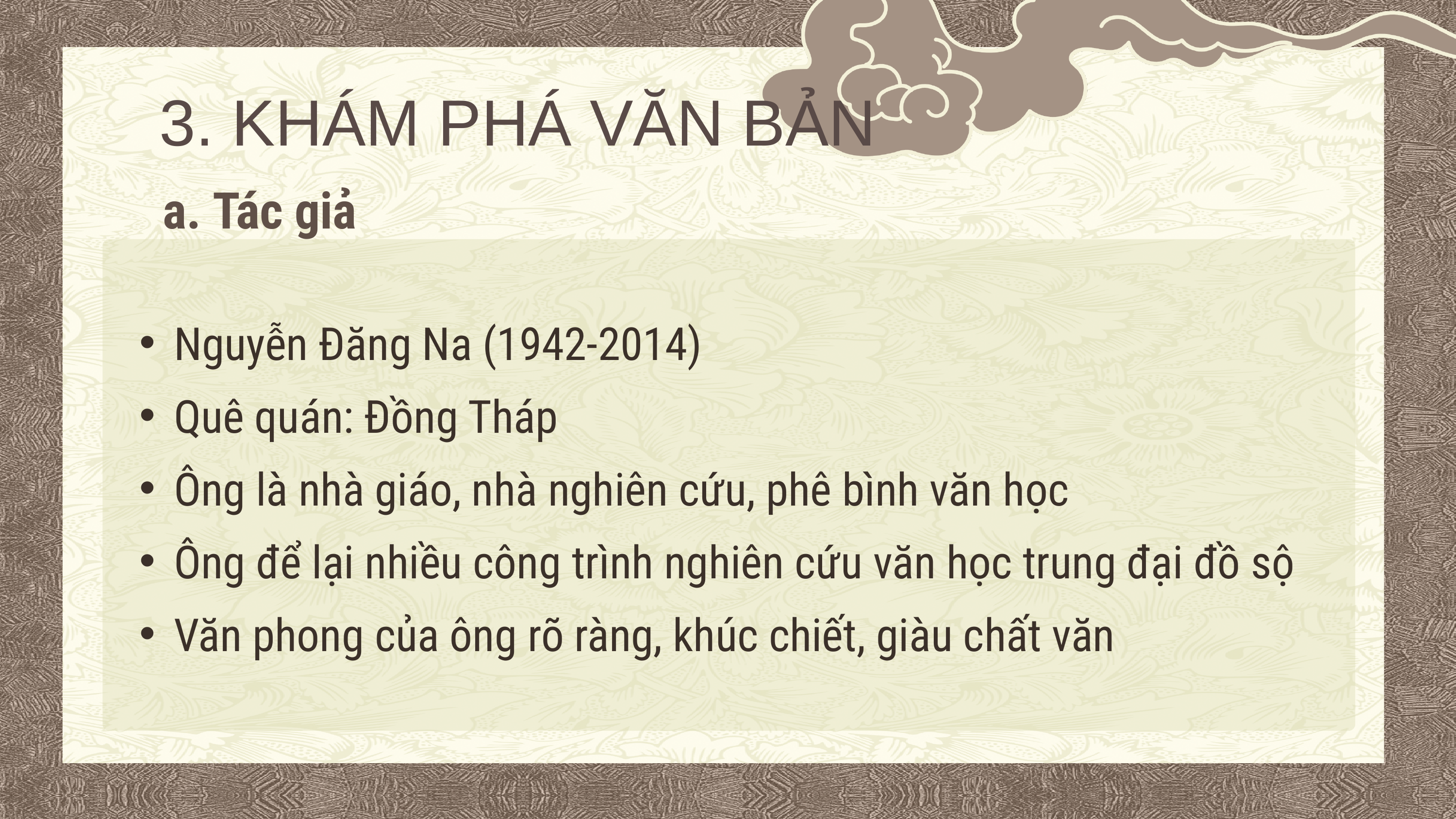

3. KHÁM PHÁ VĂN BẢN
a. Tác giả

Nguyễn Đăng Na (1942-2014)
Quê quán: Đồng Tháp
Ông là nhà giáo, nhà nghiên cứu, phê bình văn học
Ông để lại nhiều công trình nghiên cứu văn học trung đại đồ sộ
Văn phong của ông rõ ràng, khúc chiết, giàu chất văn